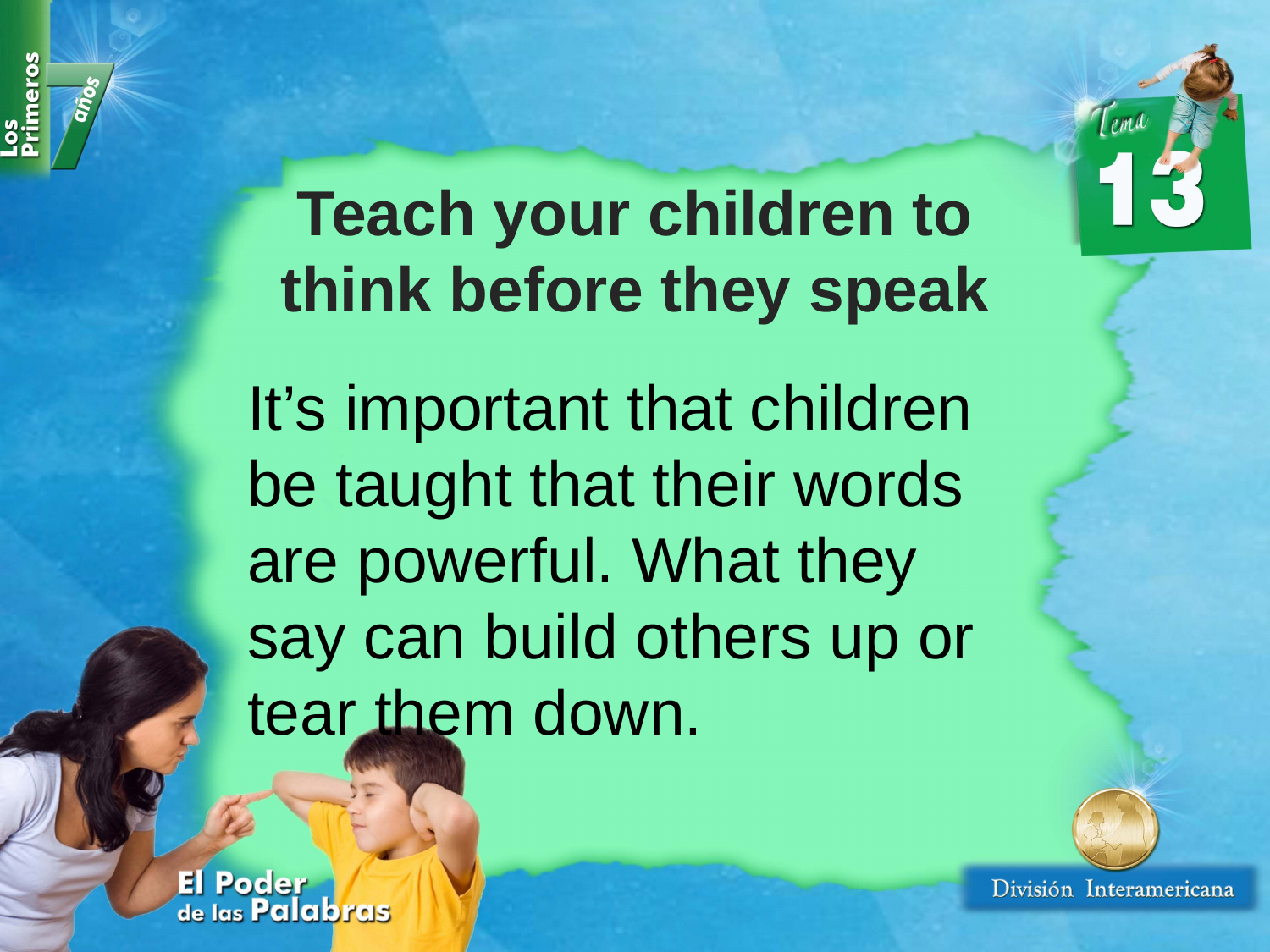

Teach your children to think before they speak

It’s important that children be taught that their words are powerful. What they say can build others up or tear them down.